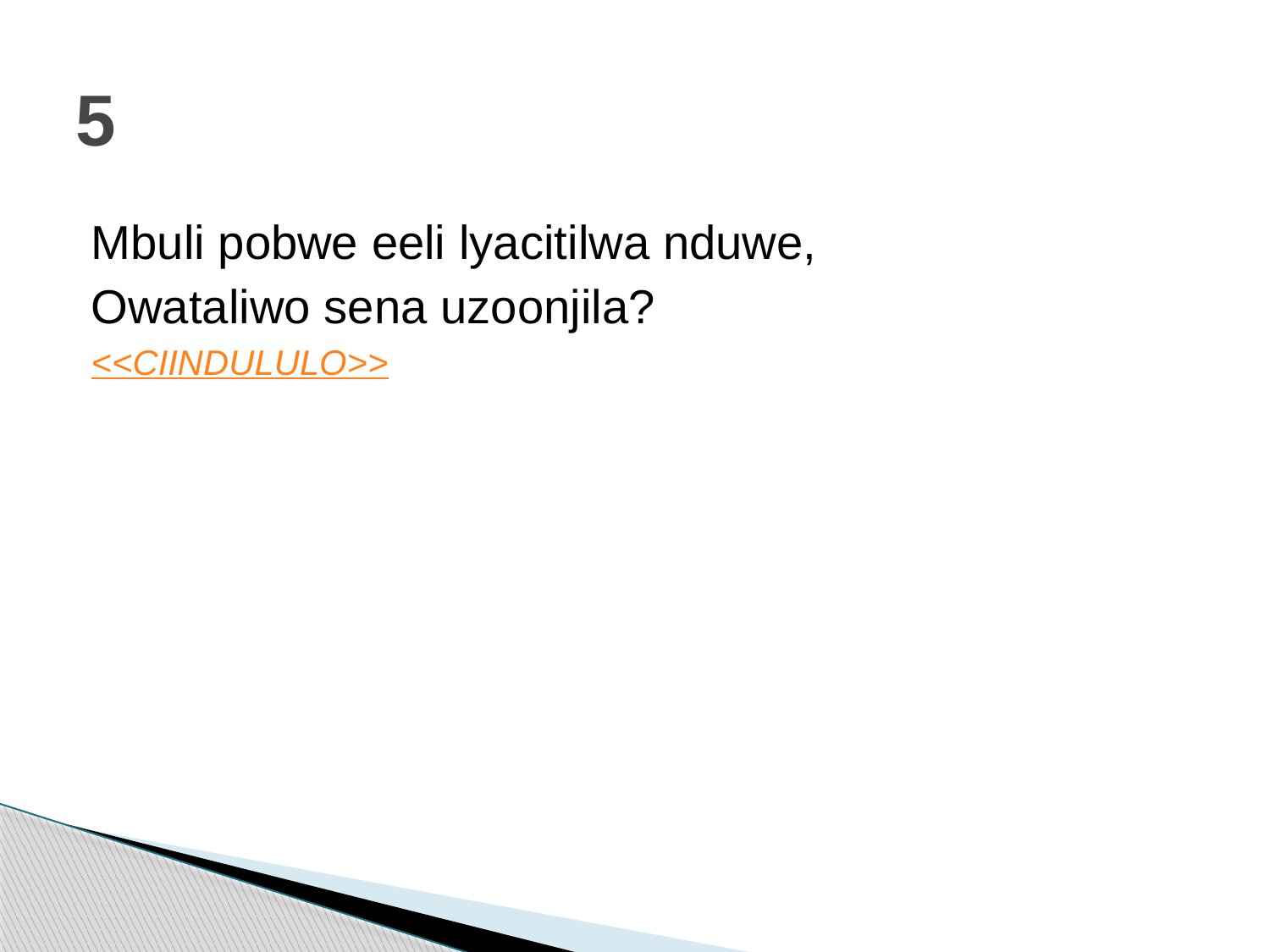

# 5
Mbuli pobwe eeli lyacitilwa nduwe,
Owataliwo sena uzoonjila?
<<CIINDULULO>>